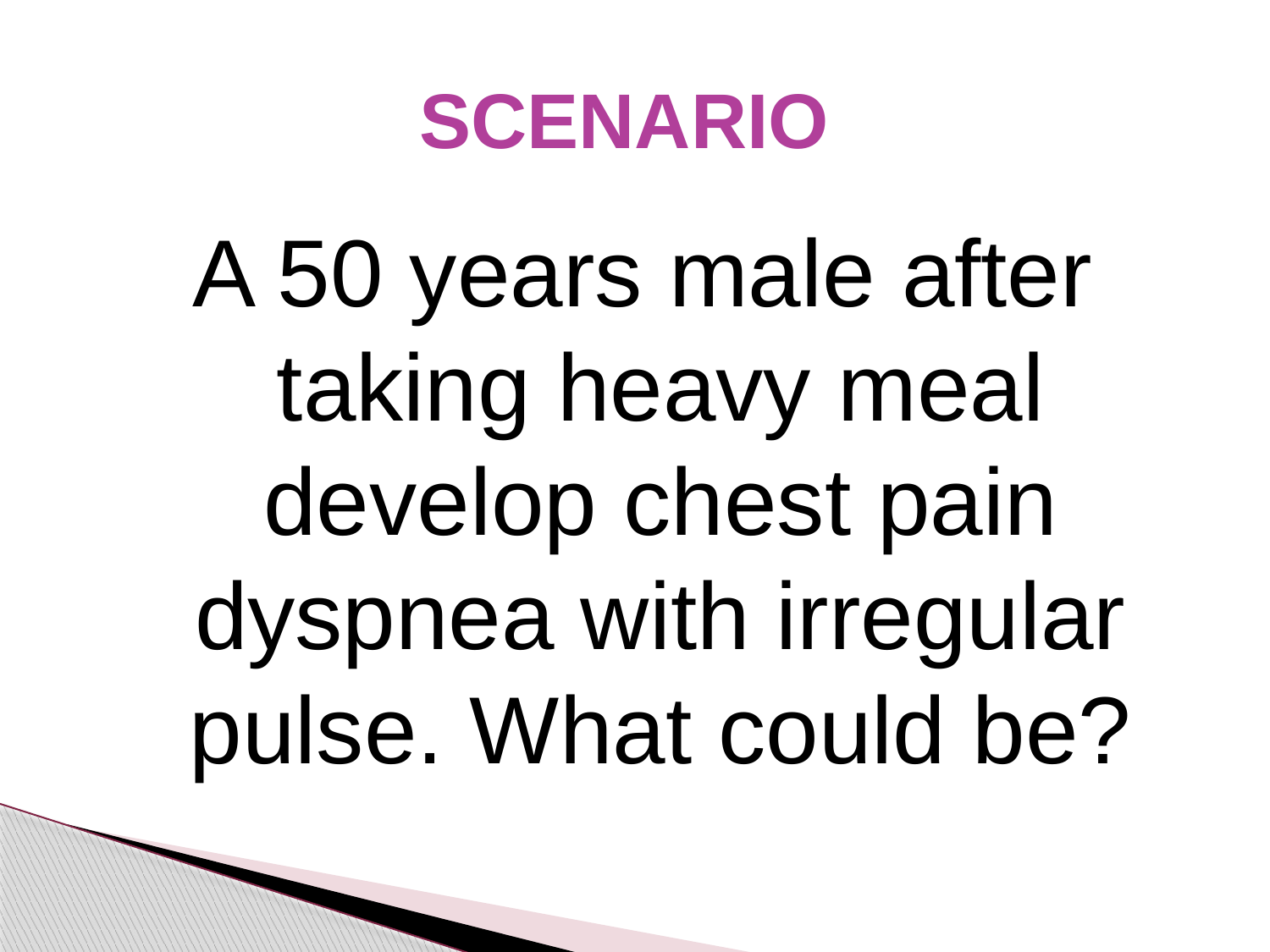

# SCENARIO
A 50 years male after taking heavy meal develop chest pain dyspnea with irregular pulse. What could be?